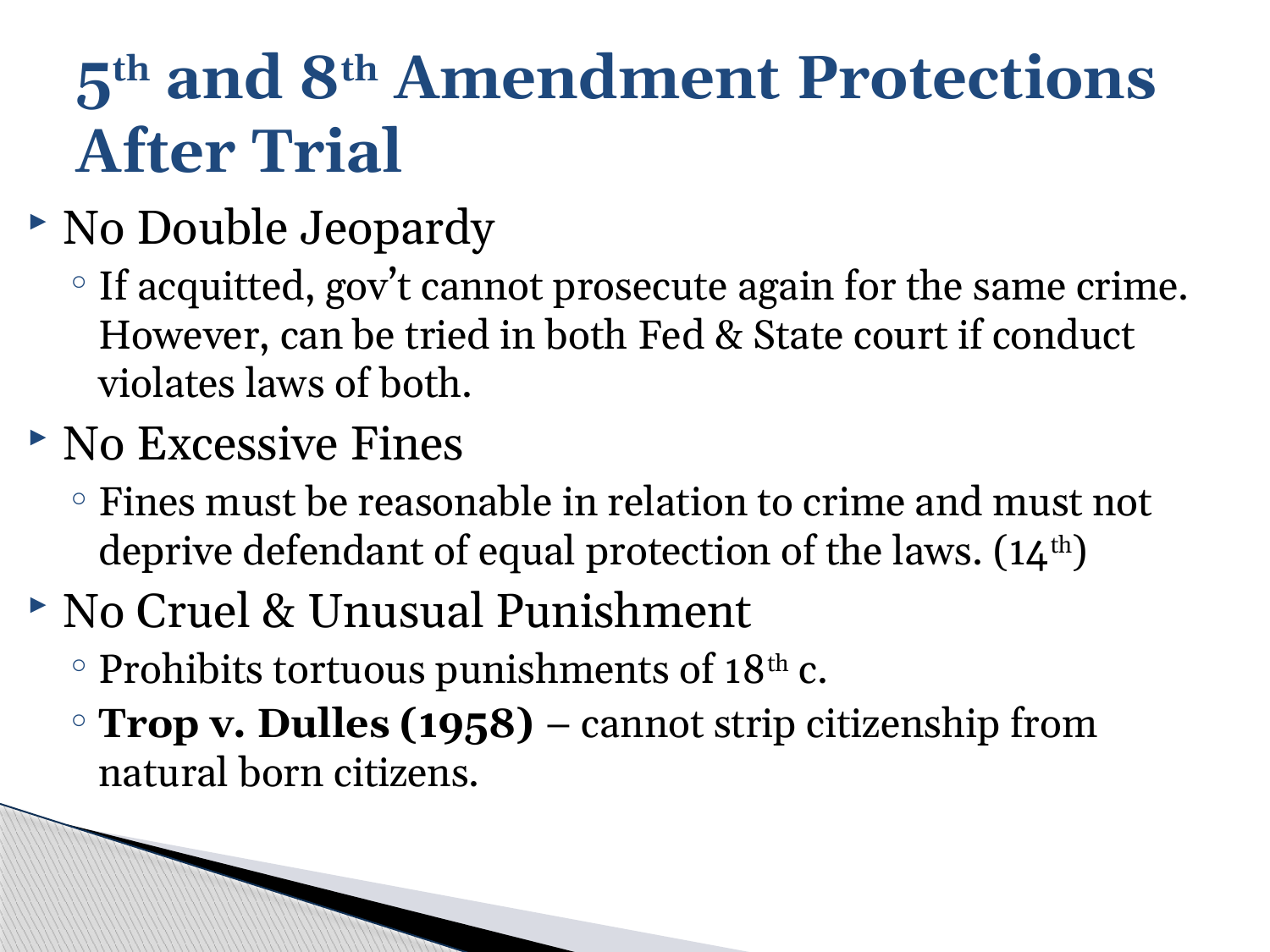

# 5th and 8th Amendment Protections After Trial
No Double Jeopardy
If acquitted, gov’t cannot prosecute again for the same crime.  However, can be tried in both Fed & State court if conduct violates laws of both.
No Excessive Fines
Fines must be reasonable in relation to crime and must not deprive defendant of equal protection of the laws. (14th)
No Cruel & Unusual Punishment
Prohibits tortuous punishments of 18th c.
Trop v. Dulles (1958) – cannot strip citizenship from natural born citizens.